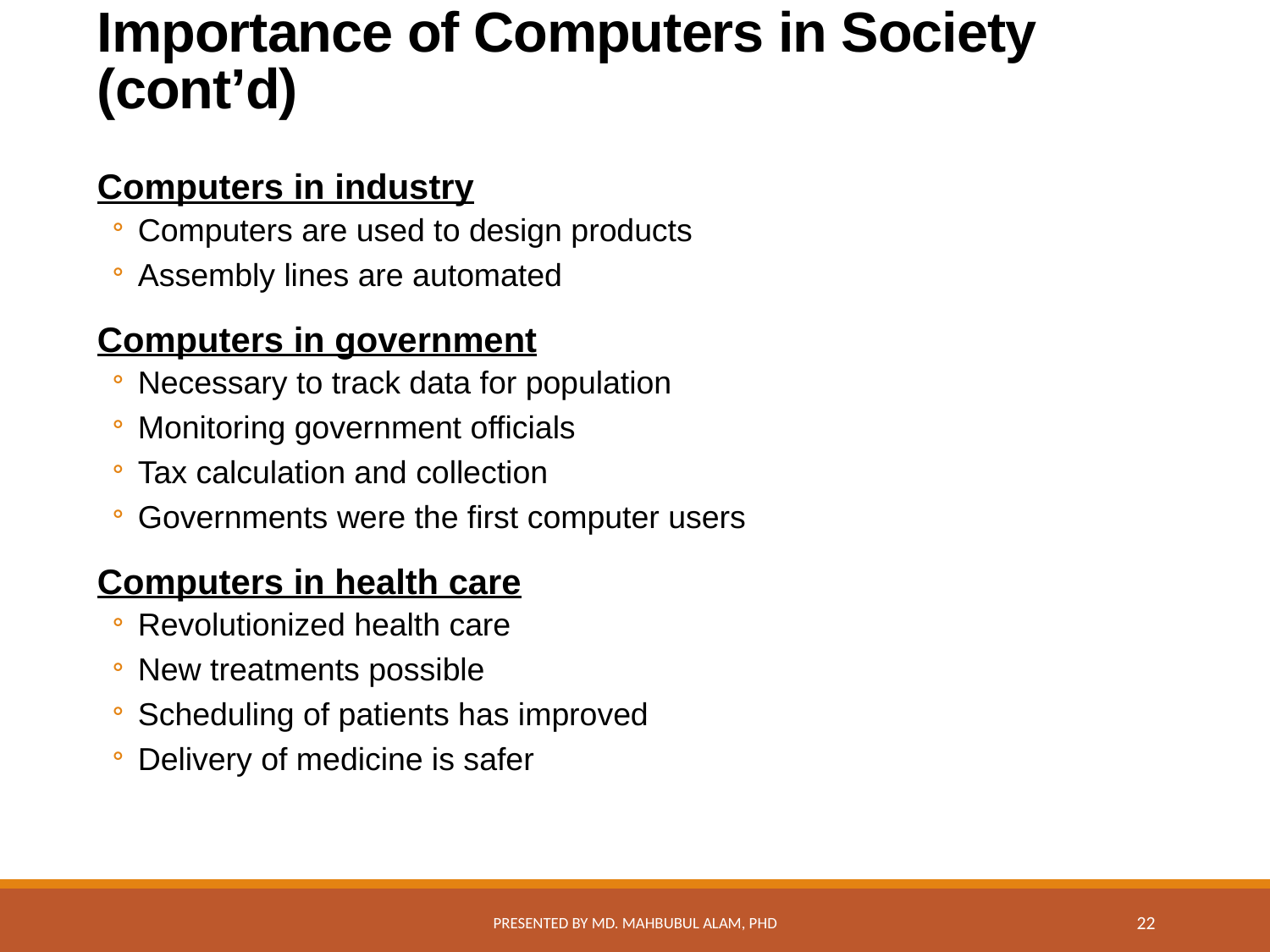

# Importance of Computers in Society (cont’d)
Computers in industry
Computers are used to design products
Assembly lines are automated
Computers in government
Necessary to track data for population
Monitoring government officials
Tax calculation and collection
Governments were the first computer users
Computers in health care
Revolutionized health care
New treatments possible
Scheduling of patients has improved
Delivery of medicine is safer

Presented by Md. Mahbubul Alam, PhD
22